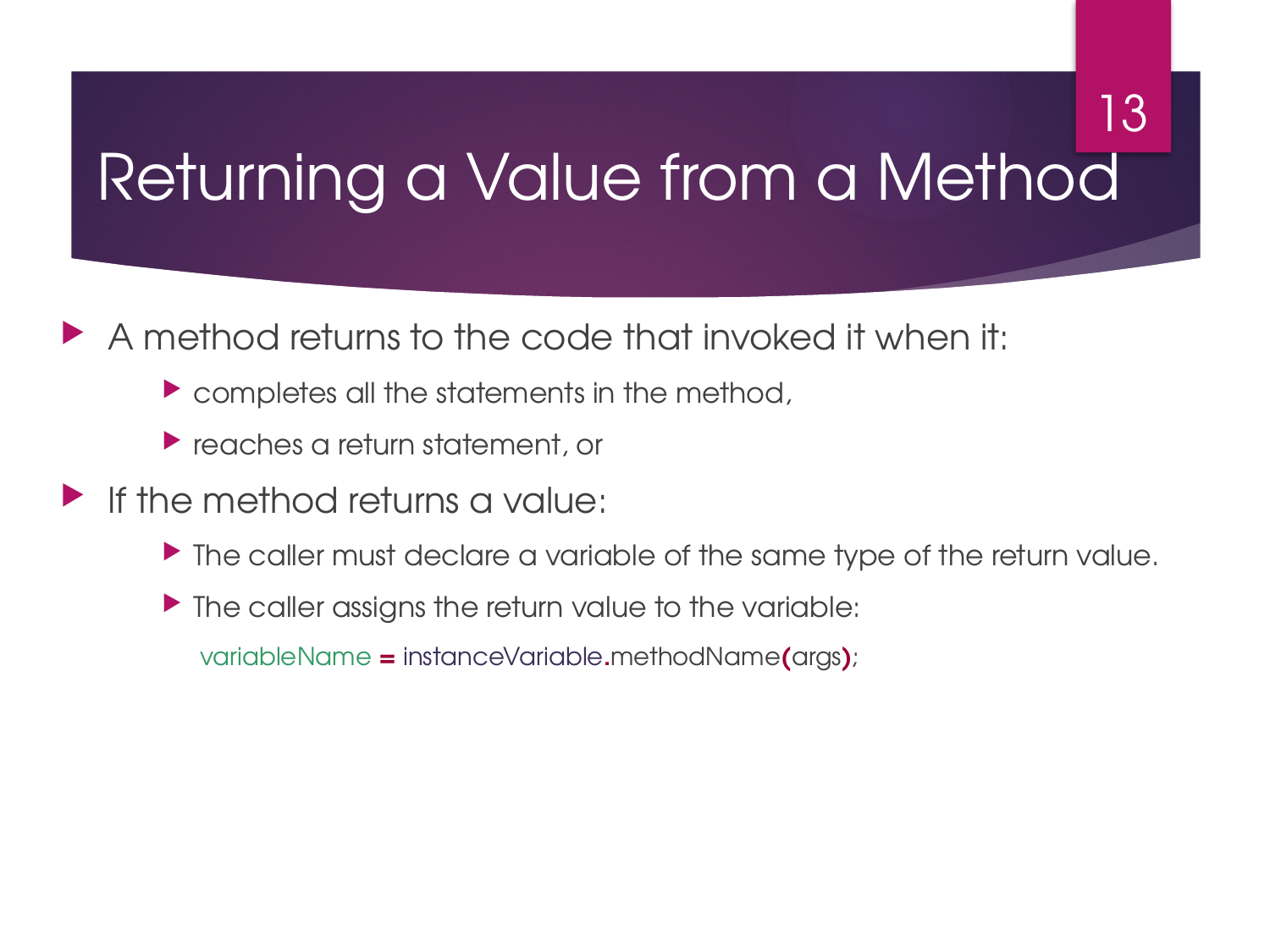

13
# Returning a Value from a Method
A method returns to the code that invoked it when it:
completes all the statements in the method,
reaches a return statement, or
If the method returns a value:
The caller must declare a variable of the same type of the return value.
The caller assigns the return value to the variable:
variableName = instanceVariable.methodName(args);